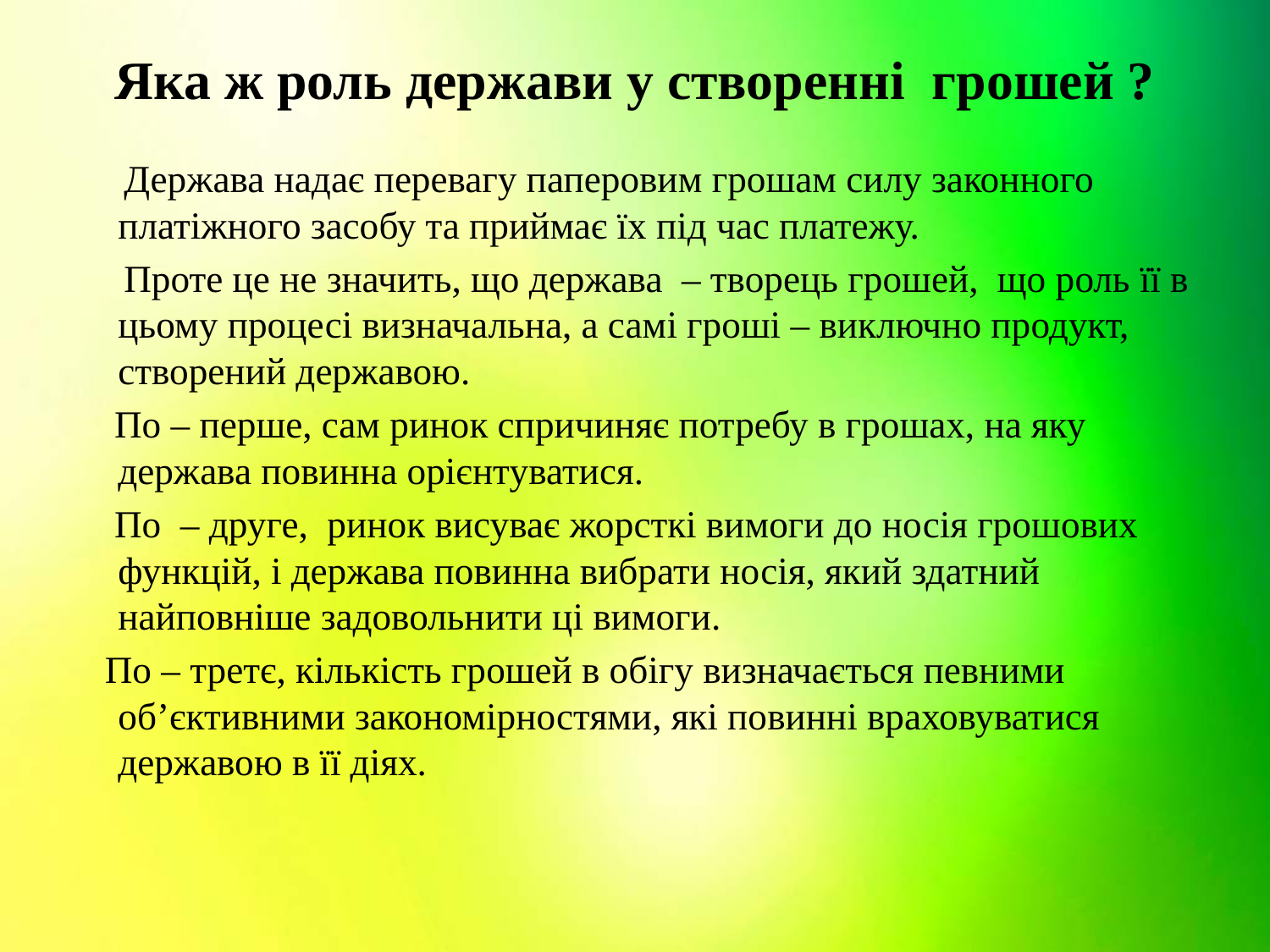

# Яка ж роль держави у створенні  грошей ?
     Держава надає перевагу паперовим грошам силу законного платіжного засобу та приймає їх під час платежу.
     Проте це не значить, що держава  – творець грошей,  що роль її в цьому процесі визначальна, а самі гроші – виключно продукт, створений державою.
    По – перше, сам ринок спричиняє потребу в грошах, на яку держава повинна орієнтуватися.
    По  – друге,  ринок висуває жорсткі вимоги до носія грошових функцій, і держава повинна вибрати носія, який здатний найповніше задовольнити ці вимоги.
   По – третє, кількість грошей в обігу визначається певними об’єктивними закономірностями, які повинні враховуватися державою в її діях.